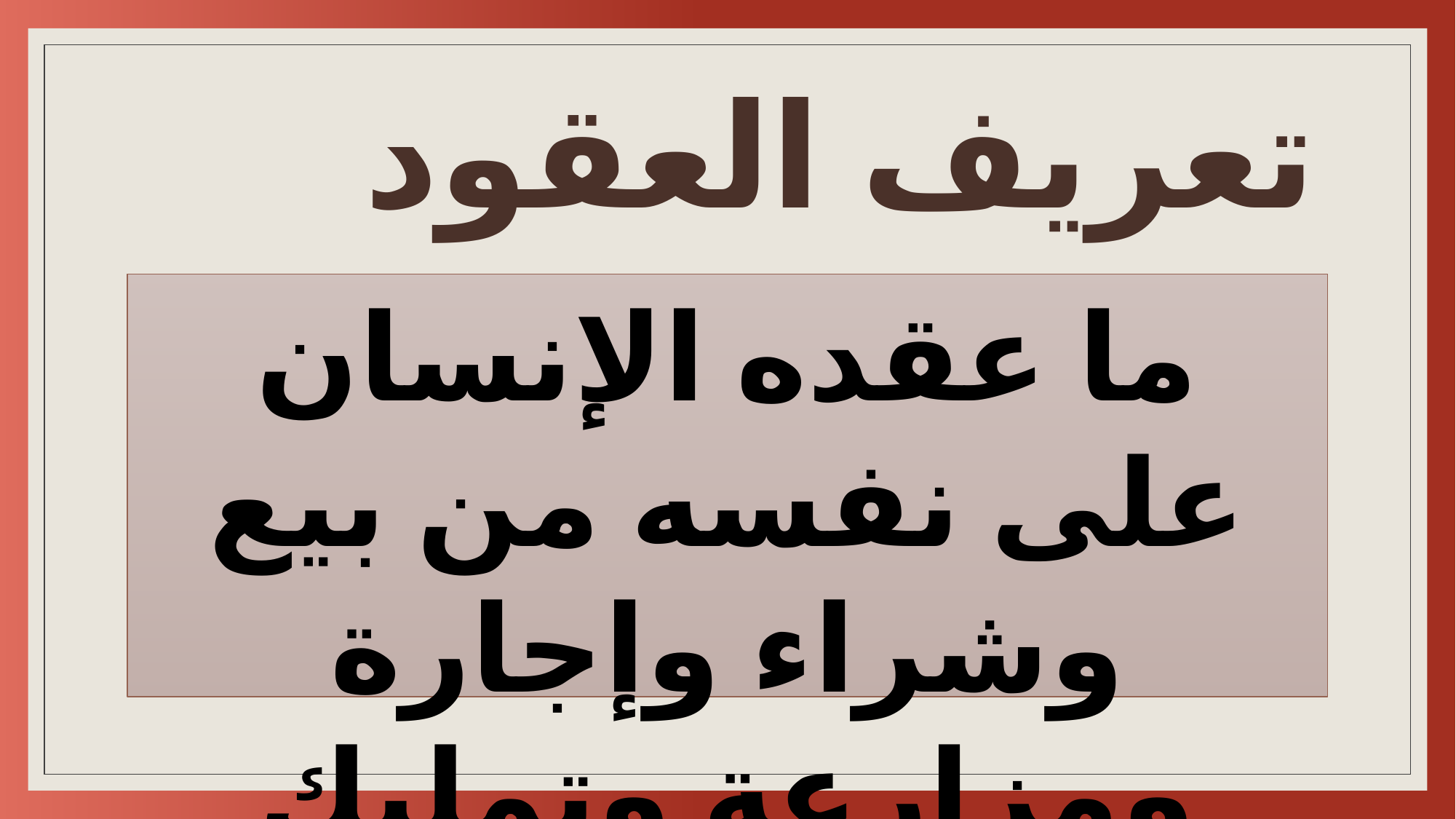

# تعريف العقود
ما عقده الإنسان على نفسه من بيع وشراء وإجارة ومزارعة وتمليك ونحو ذلك